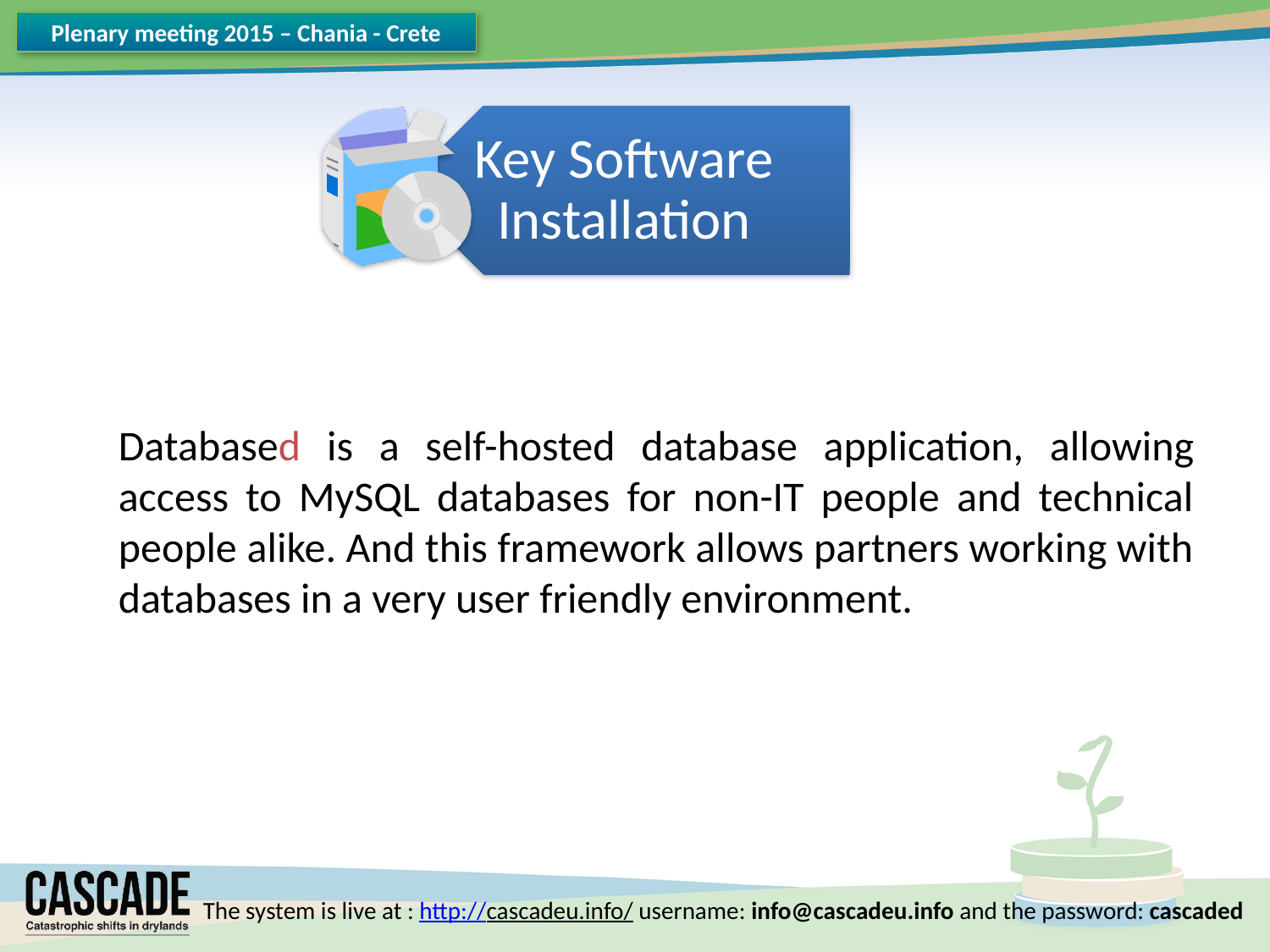

Key Software Installation
Databased is a self-hosted database application, allowing access to MySQL databases for non-IT people and technical people alike. And this framework allows partners working with databases in a very user friendly environment.

The system is live at : http://cascadeu.info/ username: info@cascadeu.info and the password: cascaded